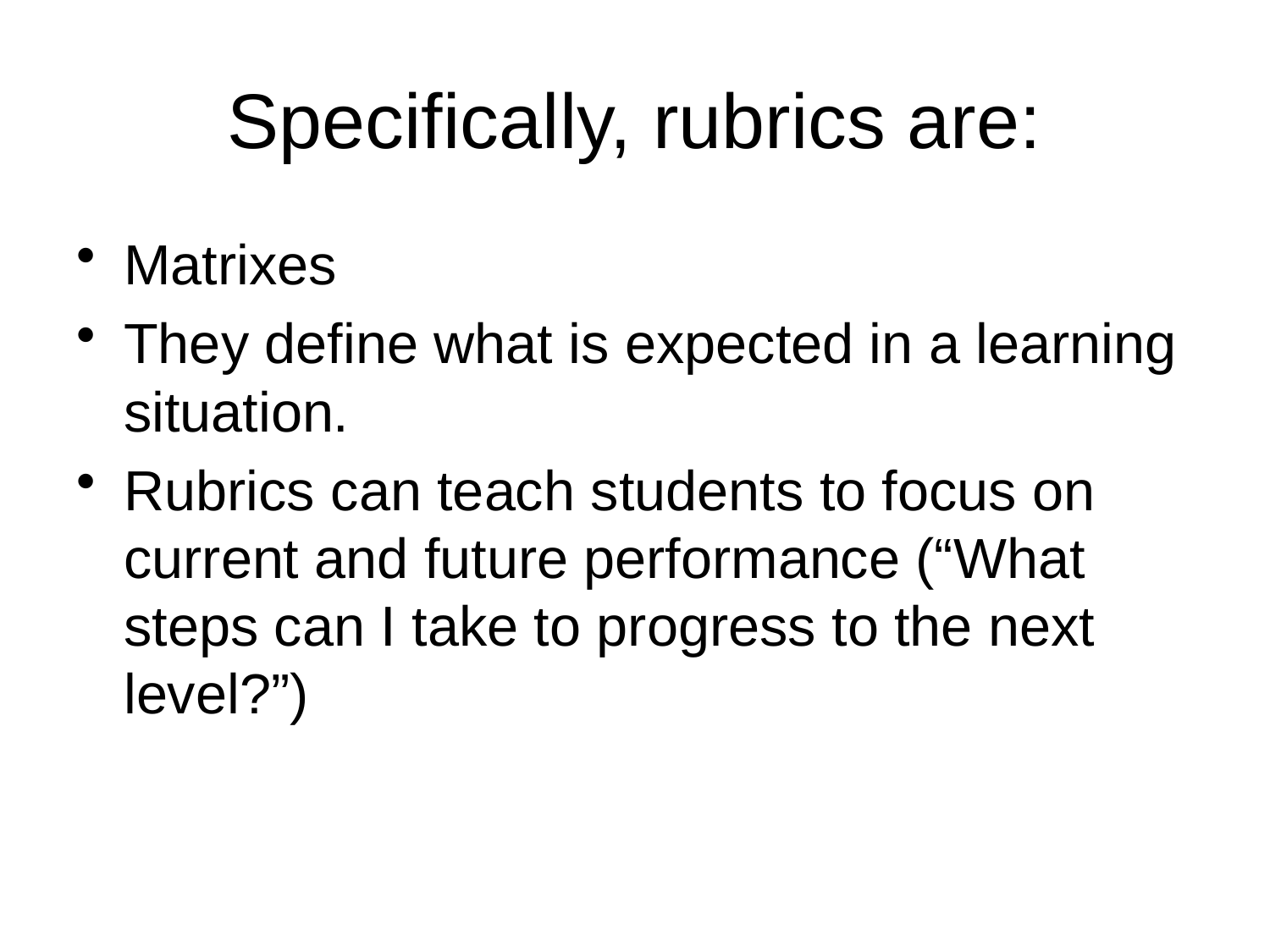

# Specifically, rubrics are:
Matrixes
They define what is expected in a learning situation.
Rubrics can teach students to focus on current and future performance (“What steps can I take to progress to the next level?”)